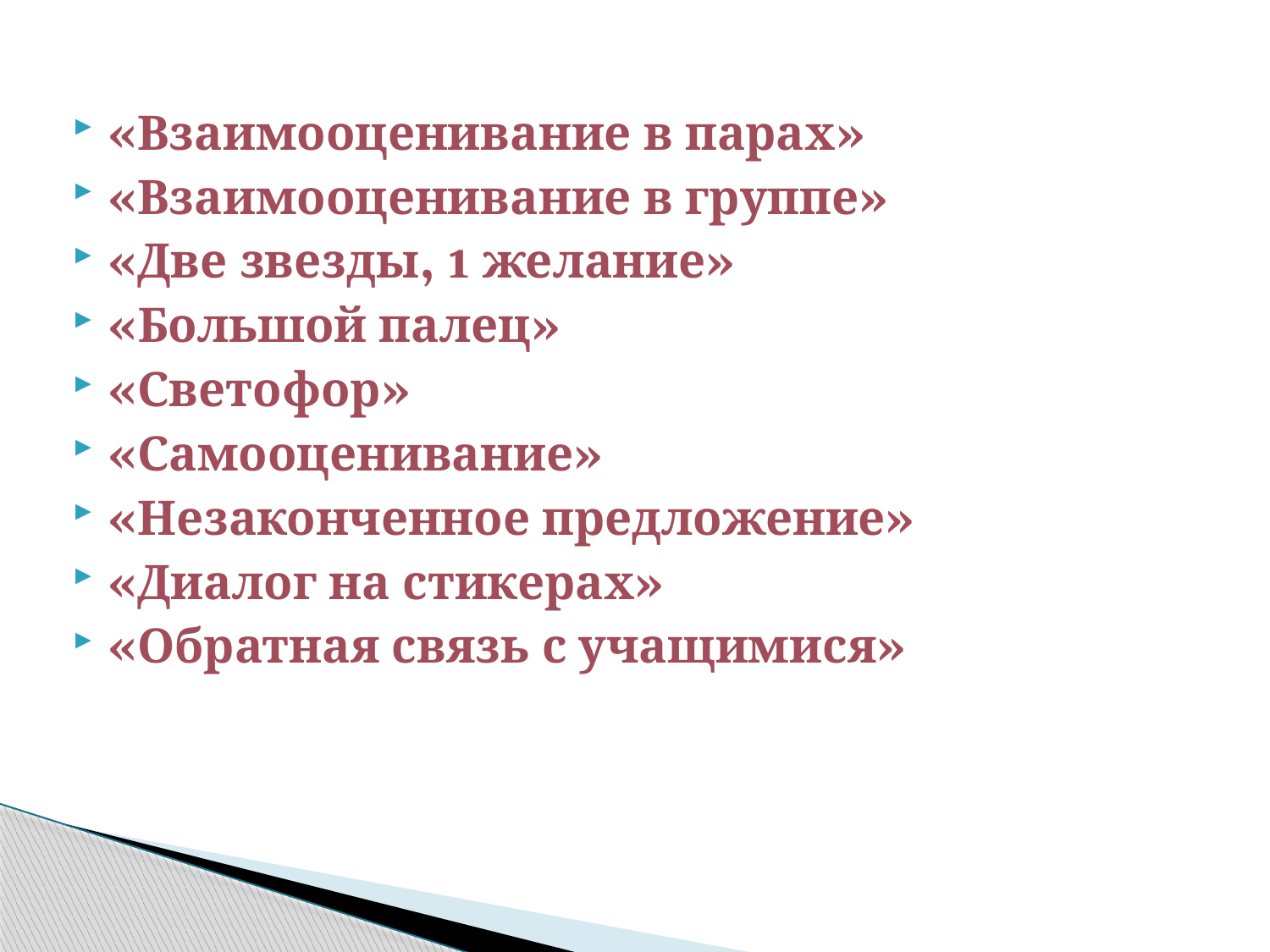

«Взаимооценивание в парах»
«Взаимооценивание в группе»
«Две звезды, 1 желание»
«Большой палец»
«Светофор»
«Самооценивание»
«Незаконченное предложение»
«Диалог на стикерах»
«Обратная связь с учащимися»